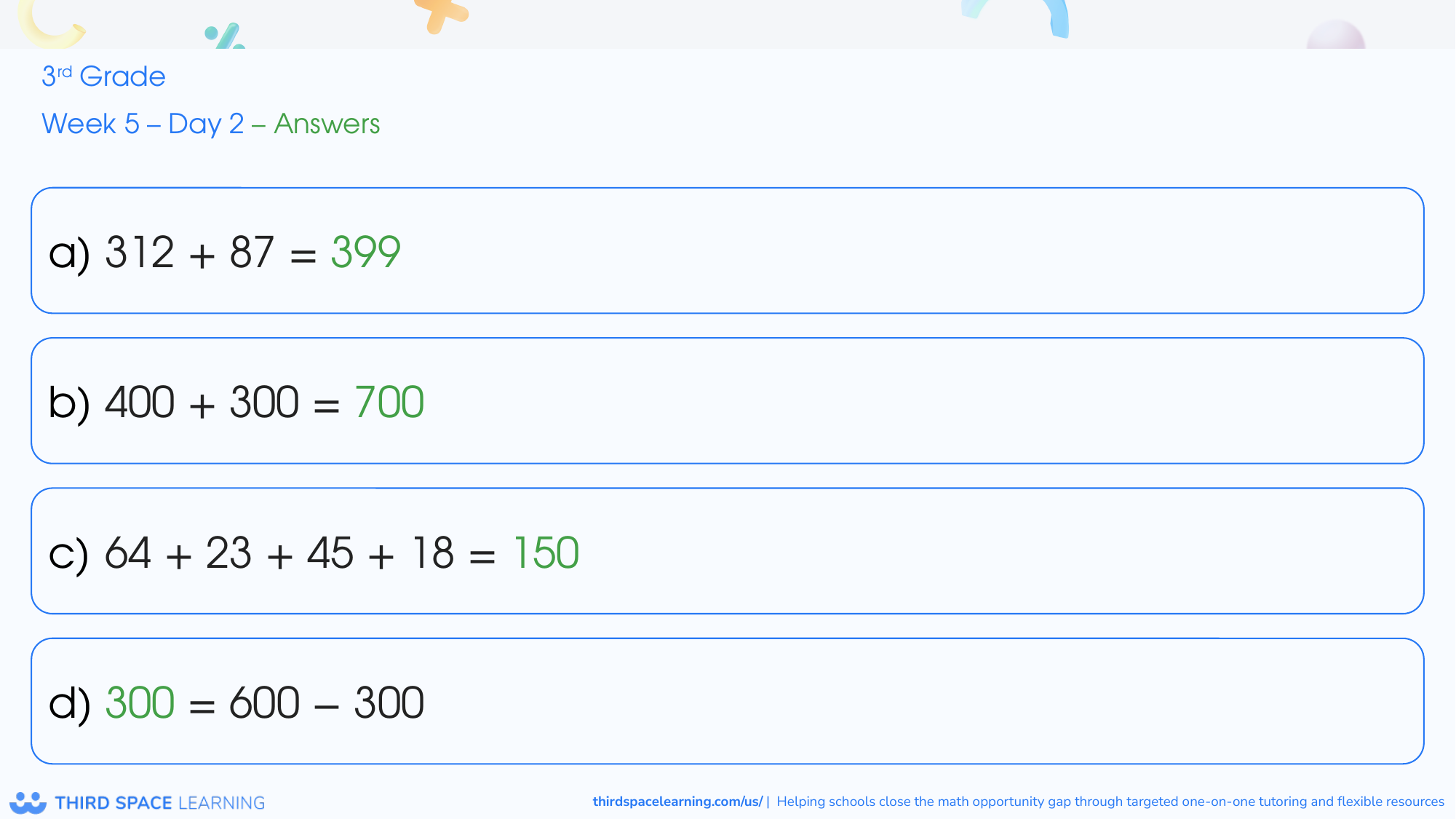

3rd Grade
Week 5 – Day 2 – Answers
312 + 87 = 399
400 + 300 = 700
64 + 23 + 45 + 18 = 150
300 = 600 − 300